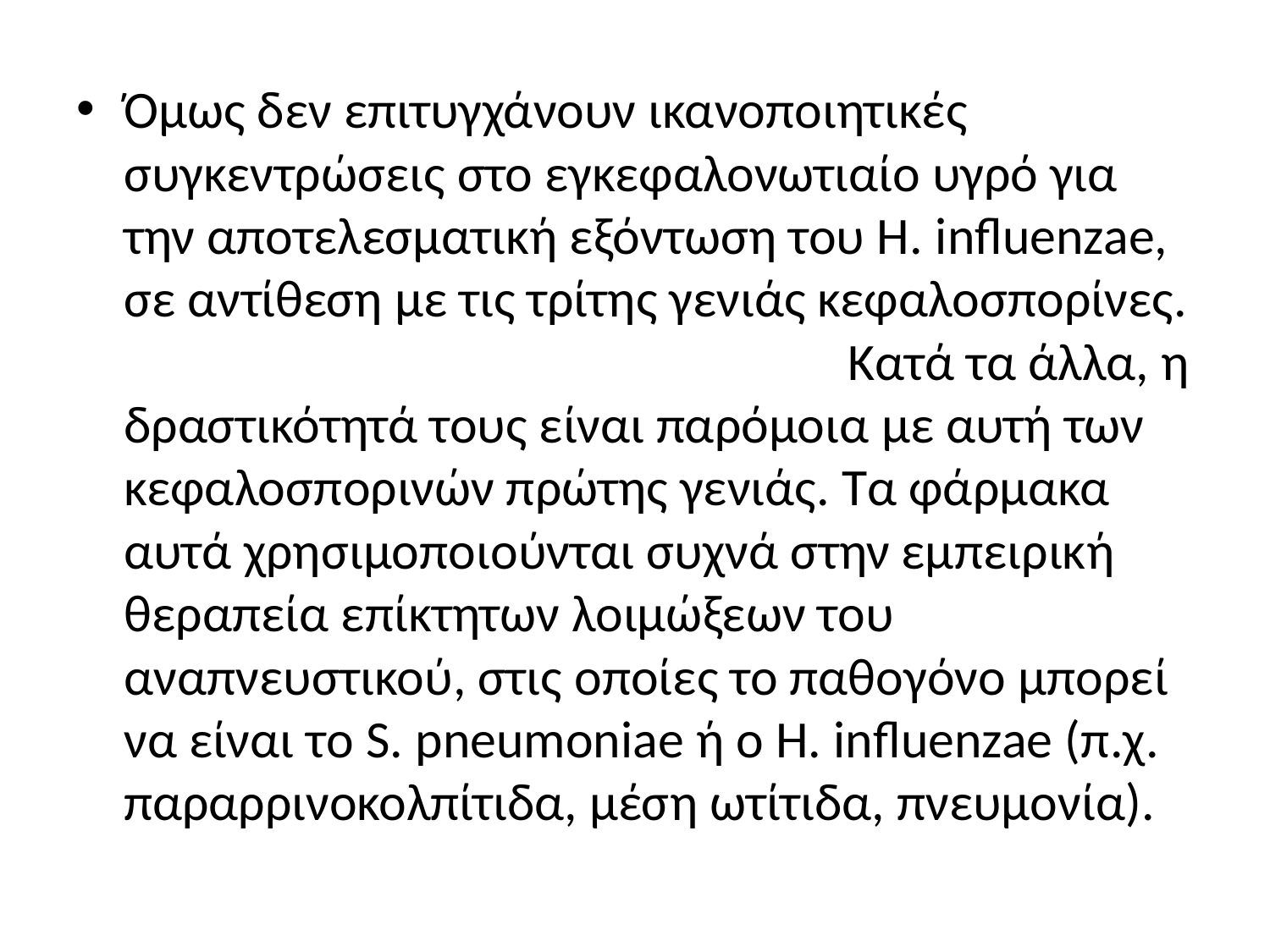

Όμως δεν επιτυγχάνουν ικανοποιητικές συγκεντρώσεις στο εγκεφαλονωτιαίο υγρό για την αποτελεσματική εξόντωση του Η. influenzae, σε αντίθεση με τις τρίτης γενιάς κεφαλοσπορίνες.                                                              Κατά τα άλλα, η δραστικότητά τους είναι παρόμοια με αυτή των κεφαλοσπορινών πρώτης γενιάς. Τα φάρμακα αυτά χρησιμοποιούνται συχνά στην εμπειρική θεραπεία επίκτητων λοιμώξεων του αναπνευστικού, στις οποίες το παθογόνο μπορεί να είναι το S. pneumoniae ή ο Η. influenzae (π.χ. παραρρινοκολπίτιδα, μέση ωτίτιδα, πνευμονία).